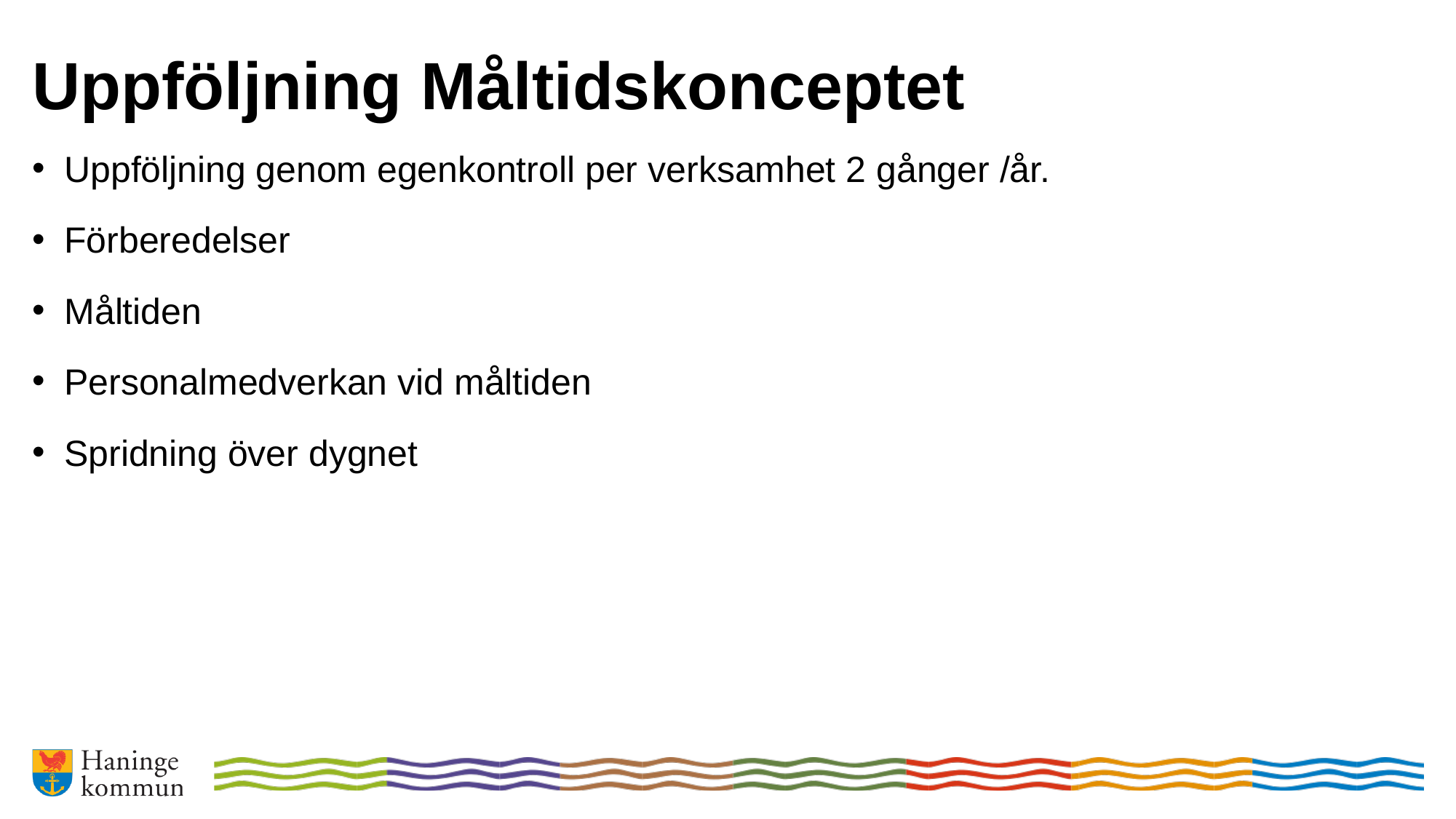

# Uppföljning Måltidskonceptet
Uppföljning genom egenkontroll per verksamhet 2 gånger /år.
Förberedelser
Måltiden
Personalmedverkan vid måltiden
Spridning över dygnet